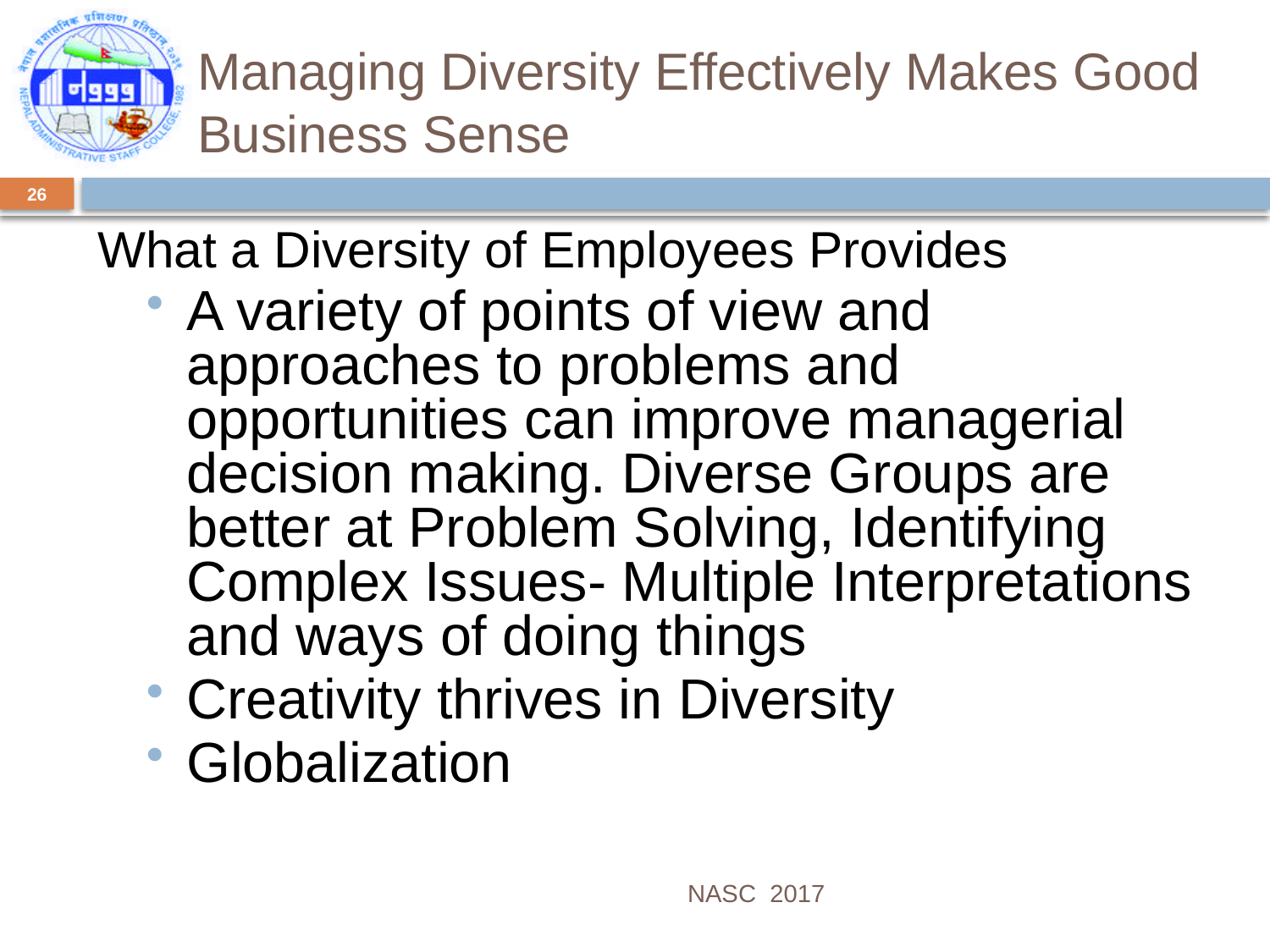

# Managing Diversity Effectively Makes Good Business Sense
26
What a Diversity of Employees Provides
A variety of points of view and approaches to problems and opportunities can improve managerial decision making. Diverse Groups are better at Problem Solving, Identifying Complex Issues- Multiple Interpretations and ways of doing things
Creativity thrives in Diversity
Globalization

NASC  2017